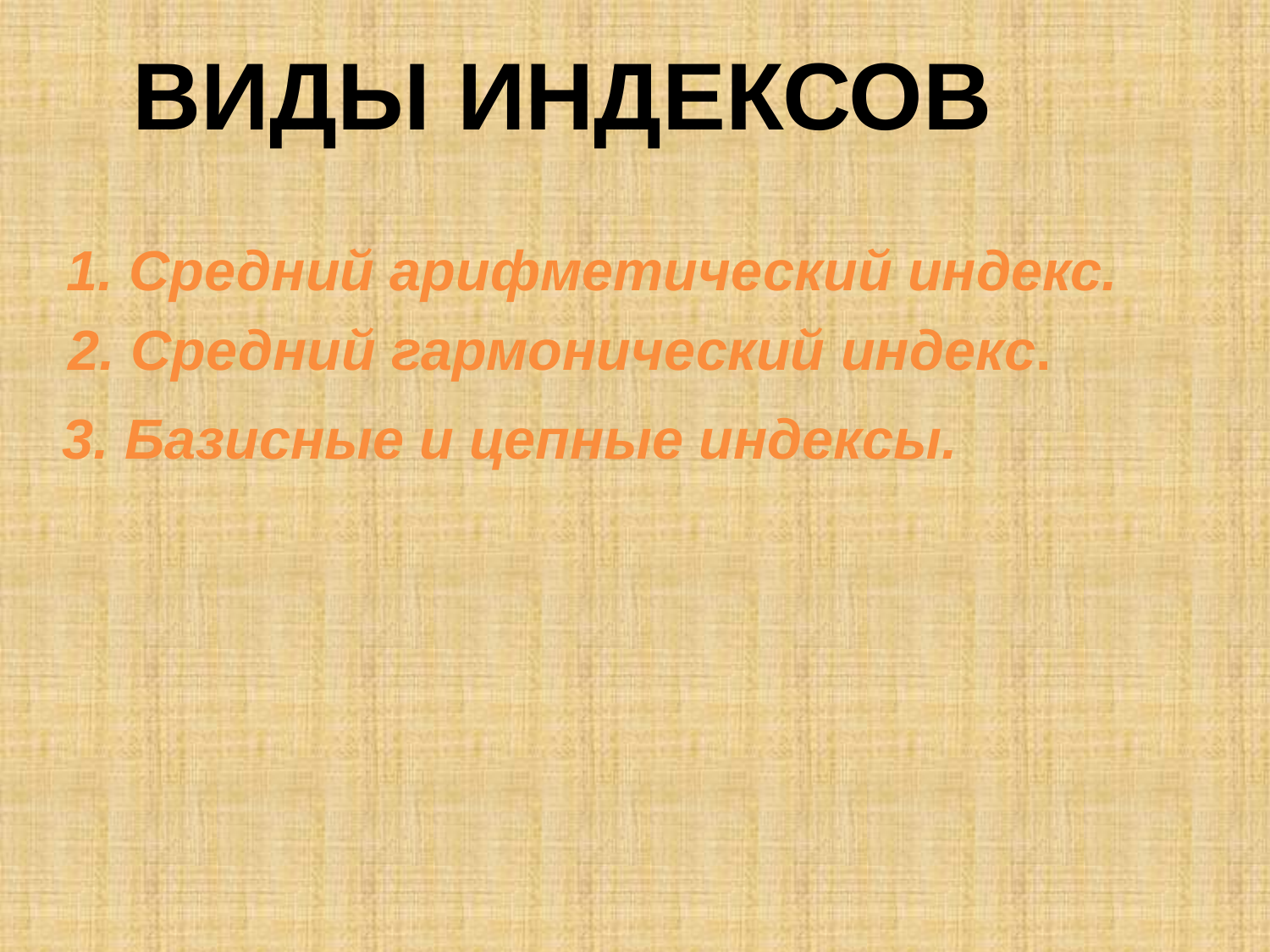

# Виды индексов
1. Средний арифметический индекс.
 2. Средний гармонический индекс.
3. Базисные и цепные индексы.